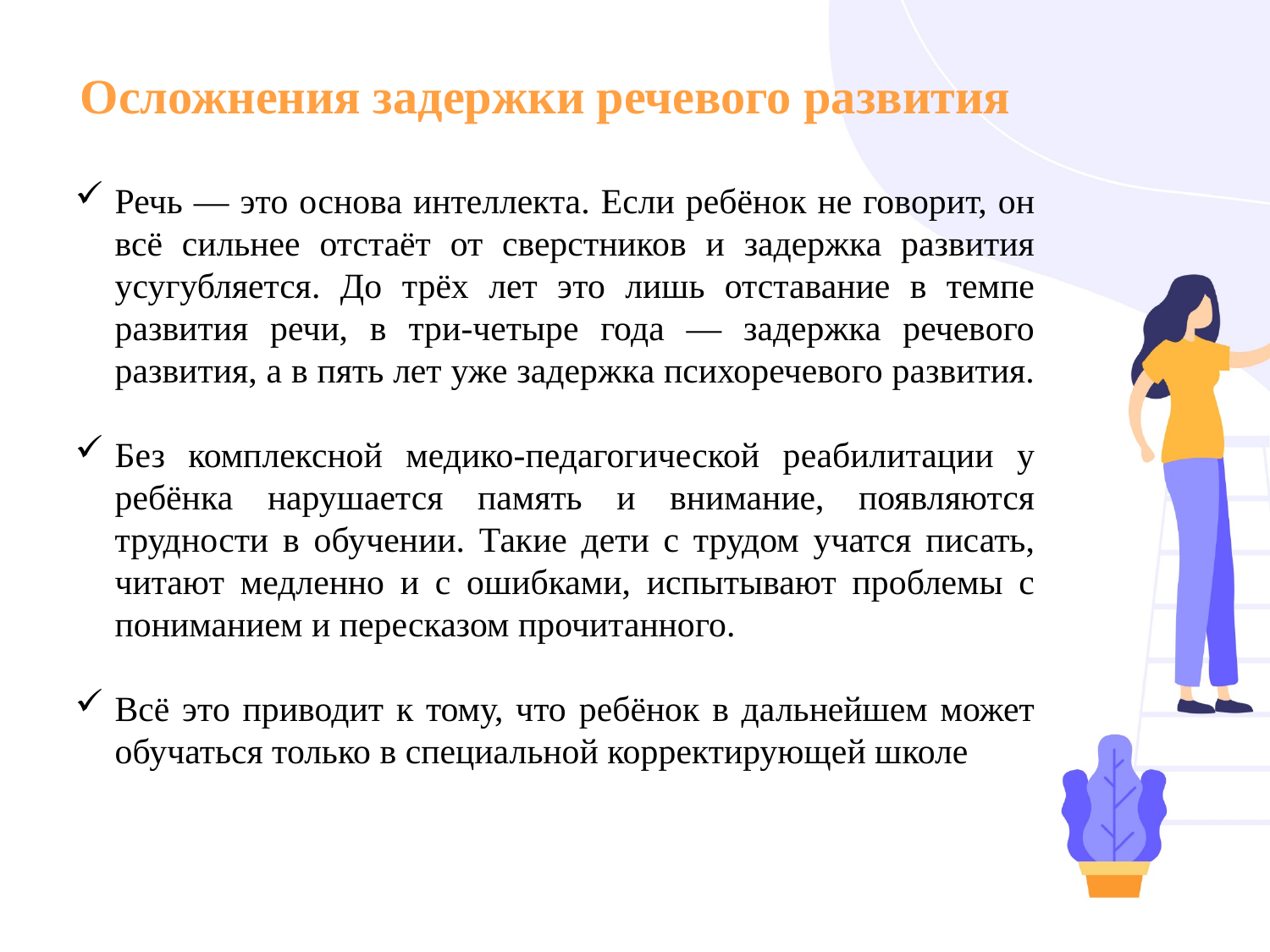

Осложнения задержки речевого развития
Речь — это основа интеллекта. Если ребёнок не говорит, он всё сильнее отстаёт от сверстников и задержка развития усугубляется. До трёх лет это лишь отставание в темпе развития речи, в три-четыре года — задержка речевого развития, а в пять лет уже задержка психоречевого развития.

Без комплексной медико-педагогической реабилитации у ребёнка нарушается память и внимание, появляются трудности в обучении. Такие дети с трудом учатся писать, читают медленно и с ошибками, испытывают проблемы с пониманием и пересказом прочитанного.

Всё это приводит к тому, что ребёнок в дальнейшем может обучаться только в специальной корректирующей школе